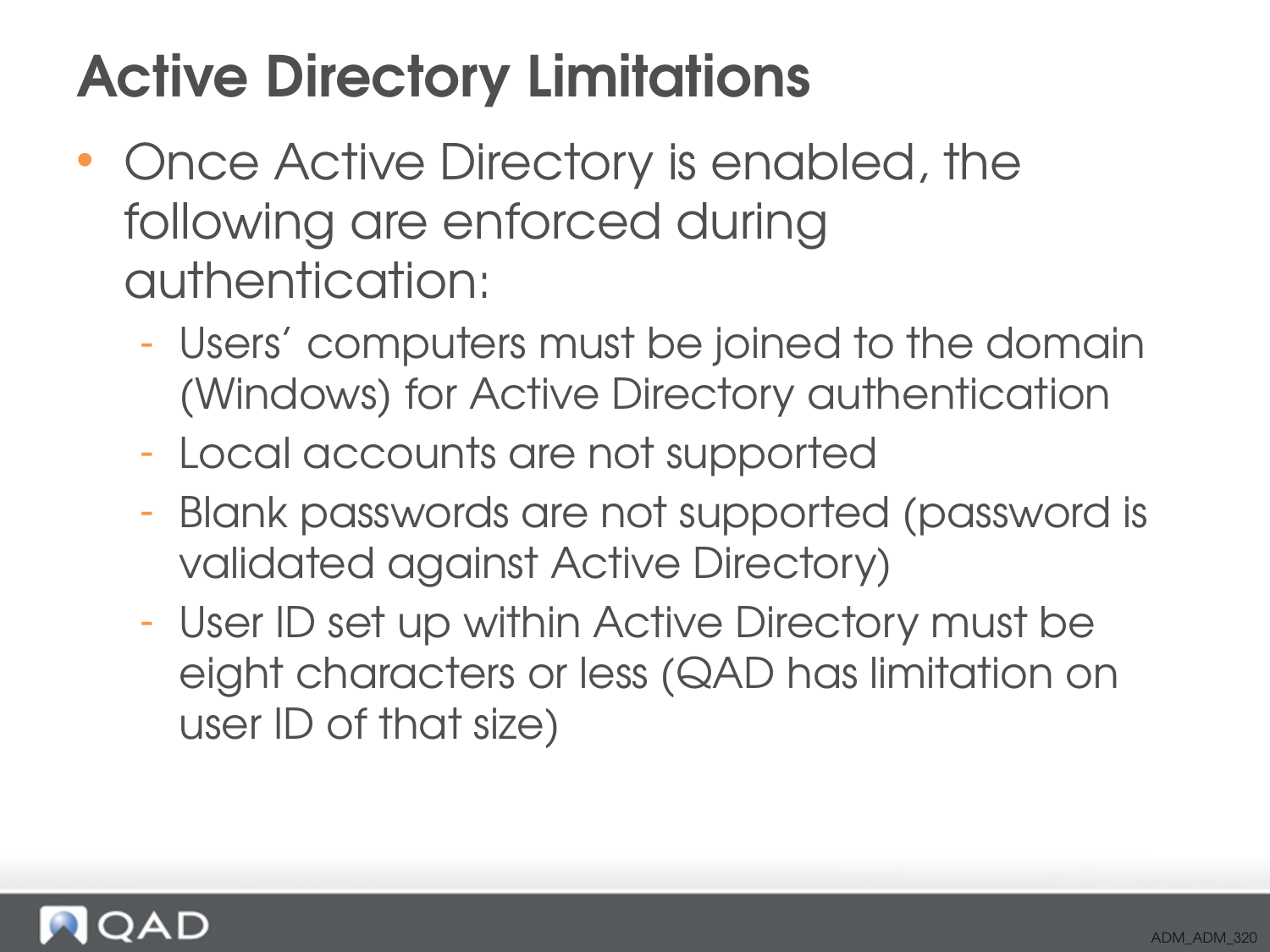

# Active Directory Limitations
Once Active Directory is enabled, the following are enforced during authentication:
Users’ computers must be joined to the domain (Windows) for Active Directory authentication
Local accounts are not supported
Blank passwords are not supported (password is validated against Active Directory)
User ID set up within Active Directory must be eight characters or less (QAD has limitation on user ID of that size)

ADM_ADM_320